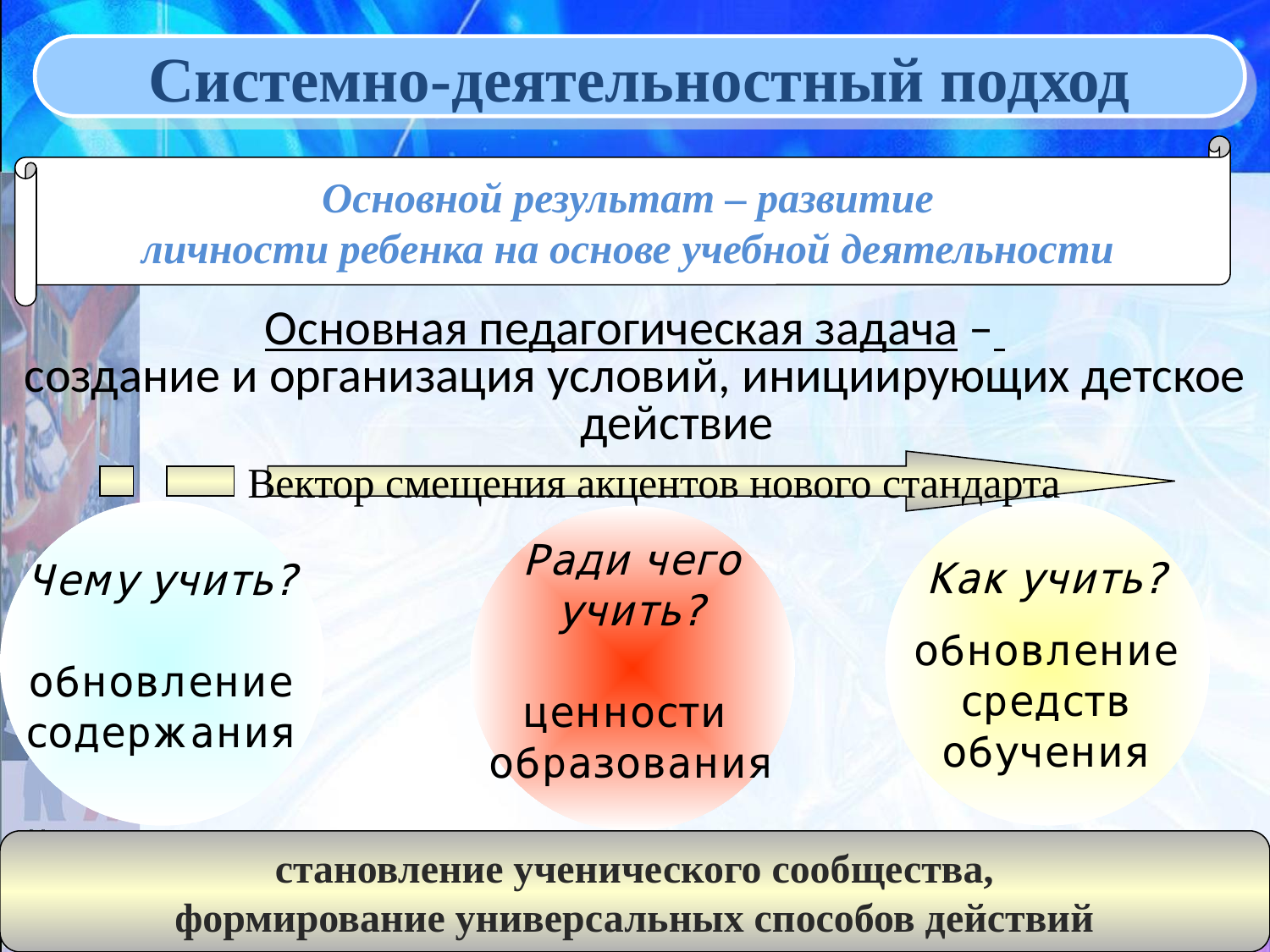

Системно-деятельностный подход
Основной результат – развитие
личности ребенка на основе учебной деятельности
Основная педагогическая задача –
создание и организация условий, инициирующих детское действие
Вектор смещения акцентов нового стандарта
Чему учить?

обновление
содержания

Как учить?

обновление
средств
обучения
Ради чего
учить?

ценности
образования

становление ученического сообщества,
формирование универсальных способов действий